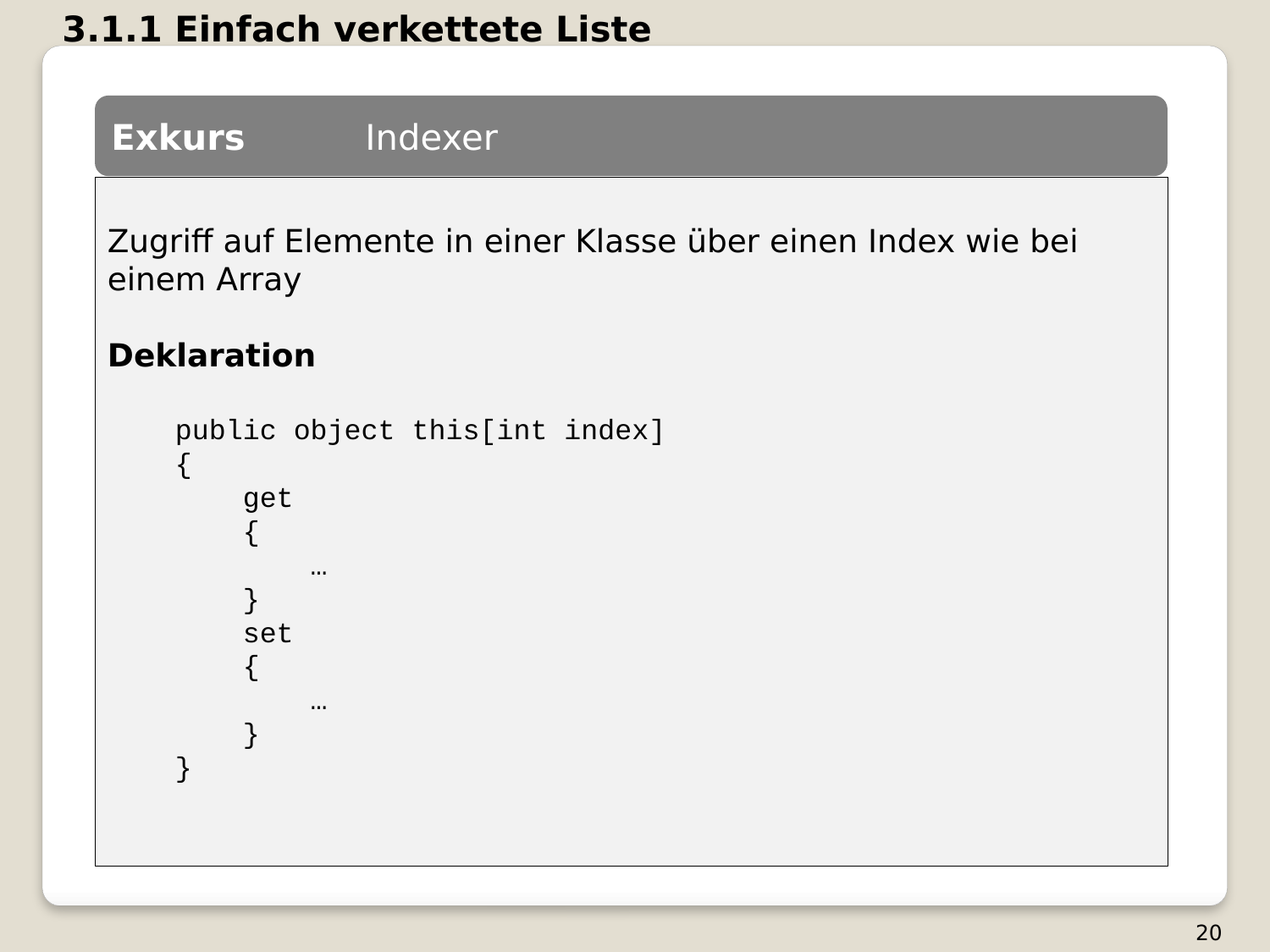

3.1.1 Einfach verkettete Liste

Exkurs 	Indexer

Zugriff auf Elemente in einer Klasse über einen Index wie bei einem Array

Deklaration

    public object this[int index]
    {
        get
        {
            …
        }
        set
        {
            …
        }
    }